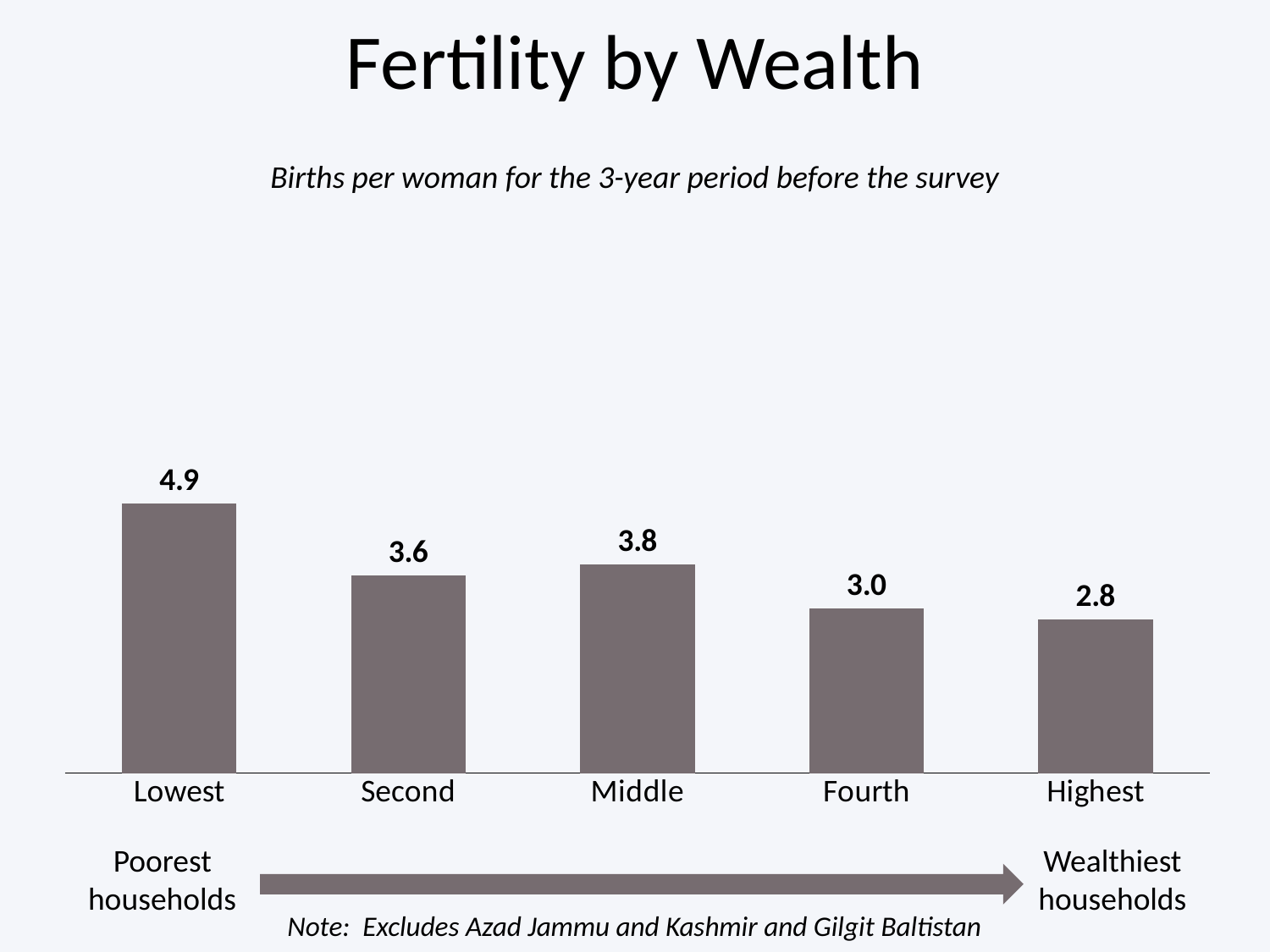

# Fertility by Wealth
Births per woman for the 3-year period before the survey

### Chart

| Category | Series 1 |
|---|---|
| Lowest | 4.9 |
| Second | 3.6 |
| Middle | 3.8 |
| Fourth | 3.0 |
| Highest | 2.8 |
Poorest
households
Wealthiest
households

Note:  Excludes Azad Jammu and Kashmir and Gilgit Baltistan